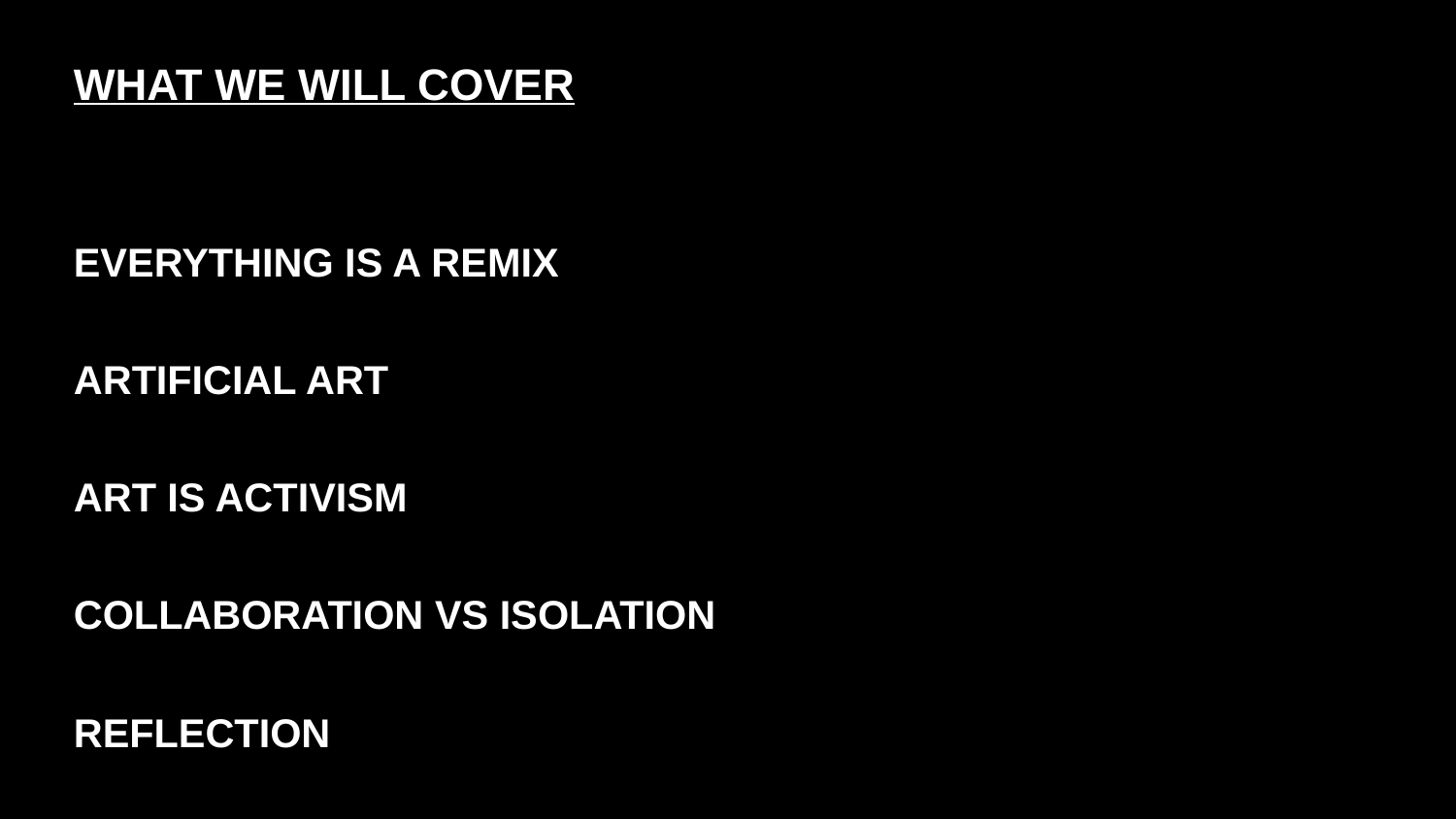

WHAT WE WILL COVER

EVERYTHING IS A REMIX

ARTIFICIAL ART

ART IS ACTIVISM

COLLABORATION VS ISOLATION

REFLECTION